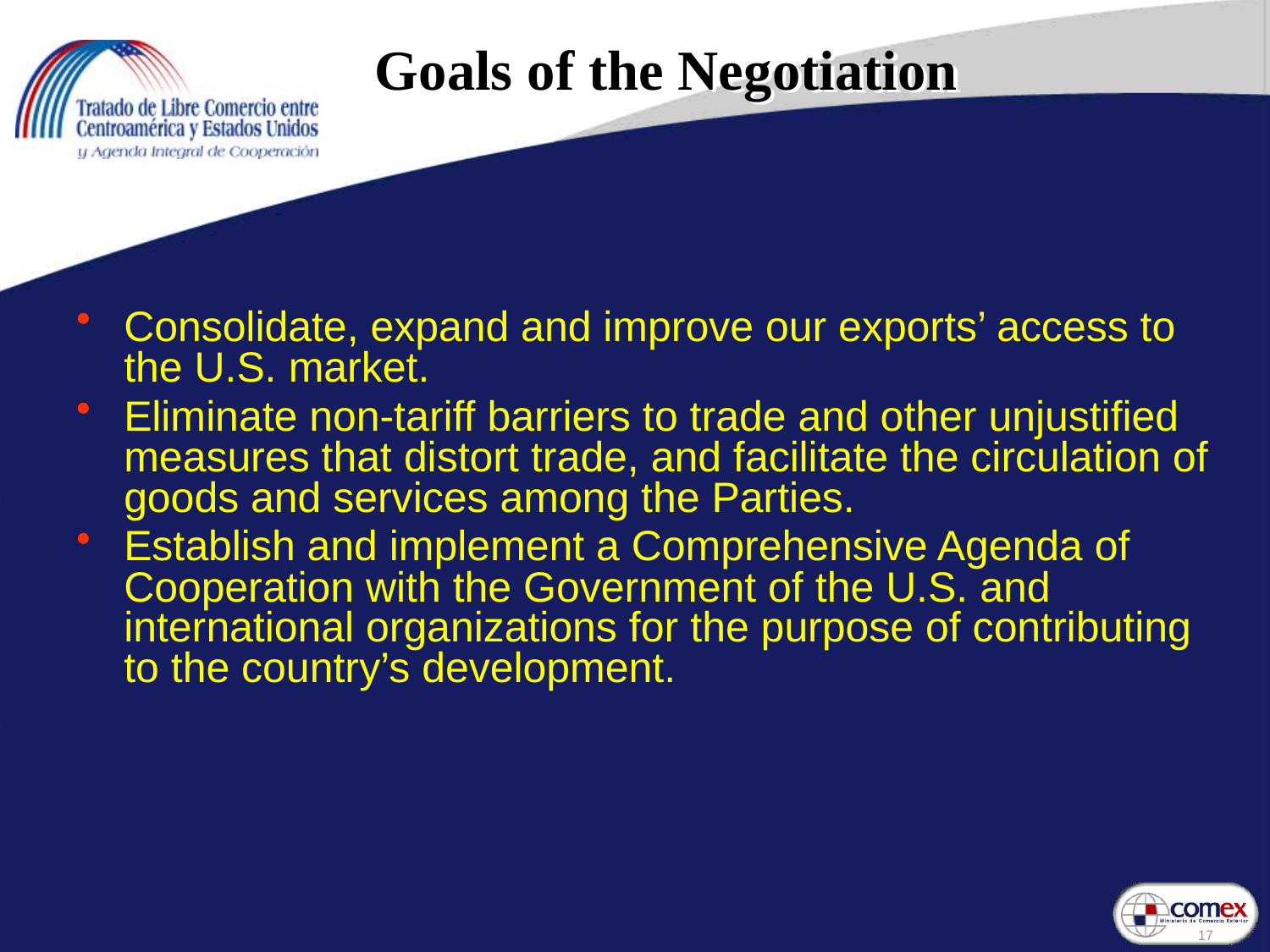

# Goals of the Negotiation

Consolidate, expand and improve our exports’ access to the U.S. market.
Eliminate non-tariff barriers to trade and other unjustified measures that distort trade, and facilitate the circulation of goods and services among the Parties.
Establish and implement a Comprehensive Agenda of Cooperation with the Government of the U.S. and international organizations for the purpose of contributing to the country’s development.